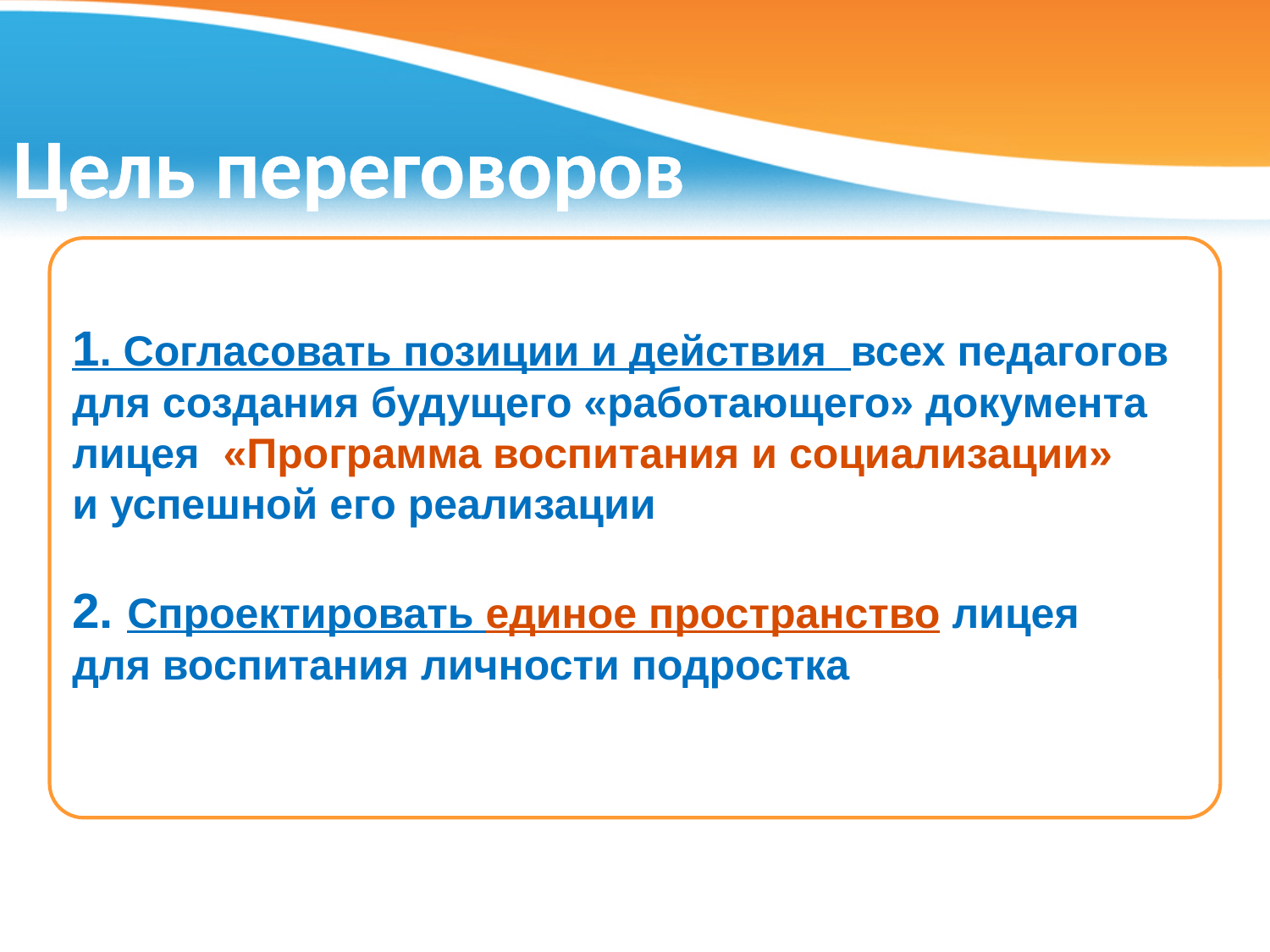

# Цель переговоров
1. Согласовать позиции и действия  всех педагогов
для создания будущего «работающего» документа
лицея  «Программа воспитания и социализации»
и успешной его реализации

2. Спроектировать единое пространство лицея
для воспитания личности подростка